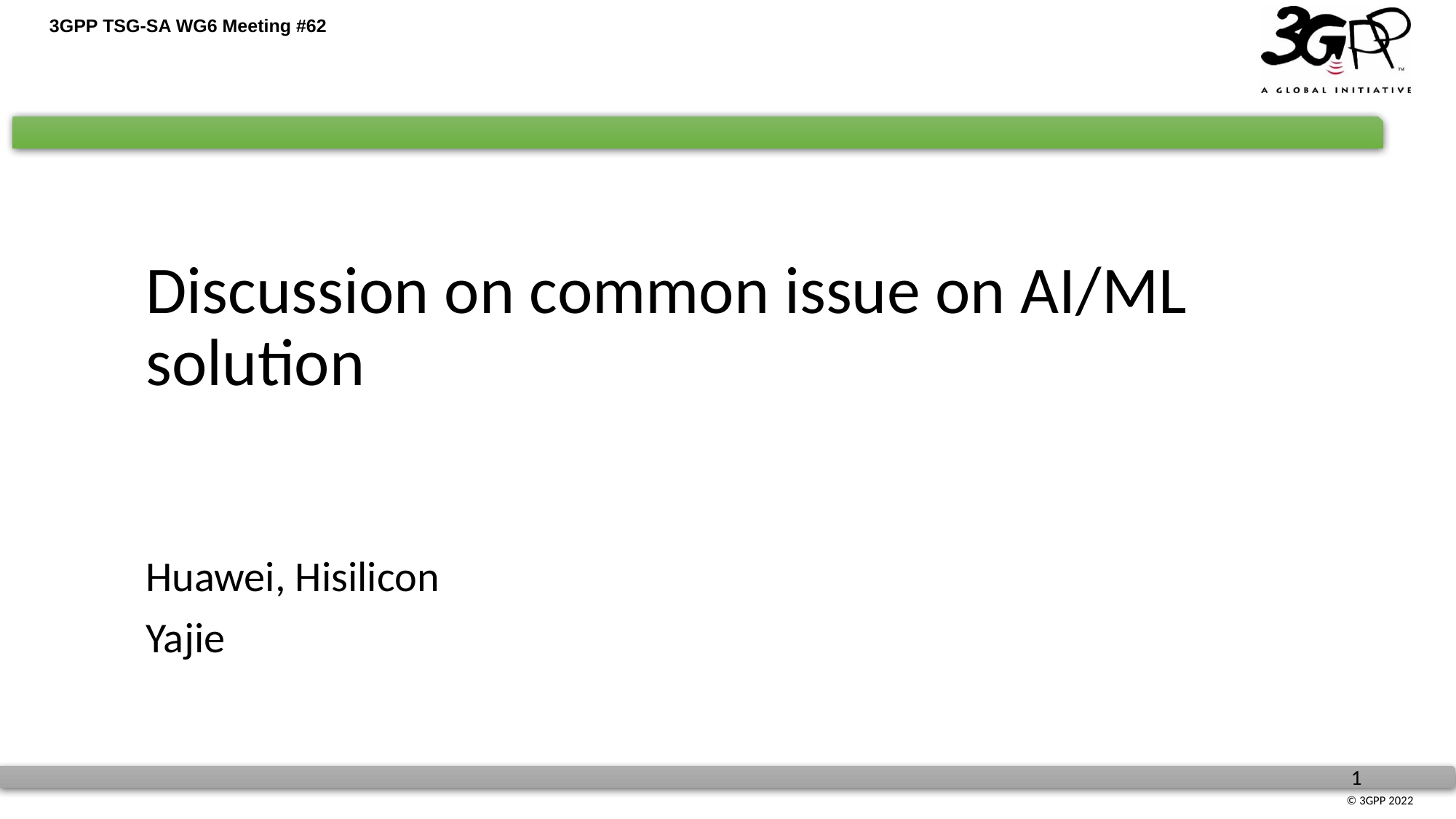

# Discussion on common issue on AI/ML solution
Huawei, Hisilicon
Yajie